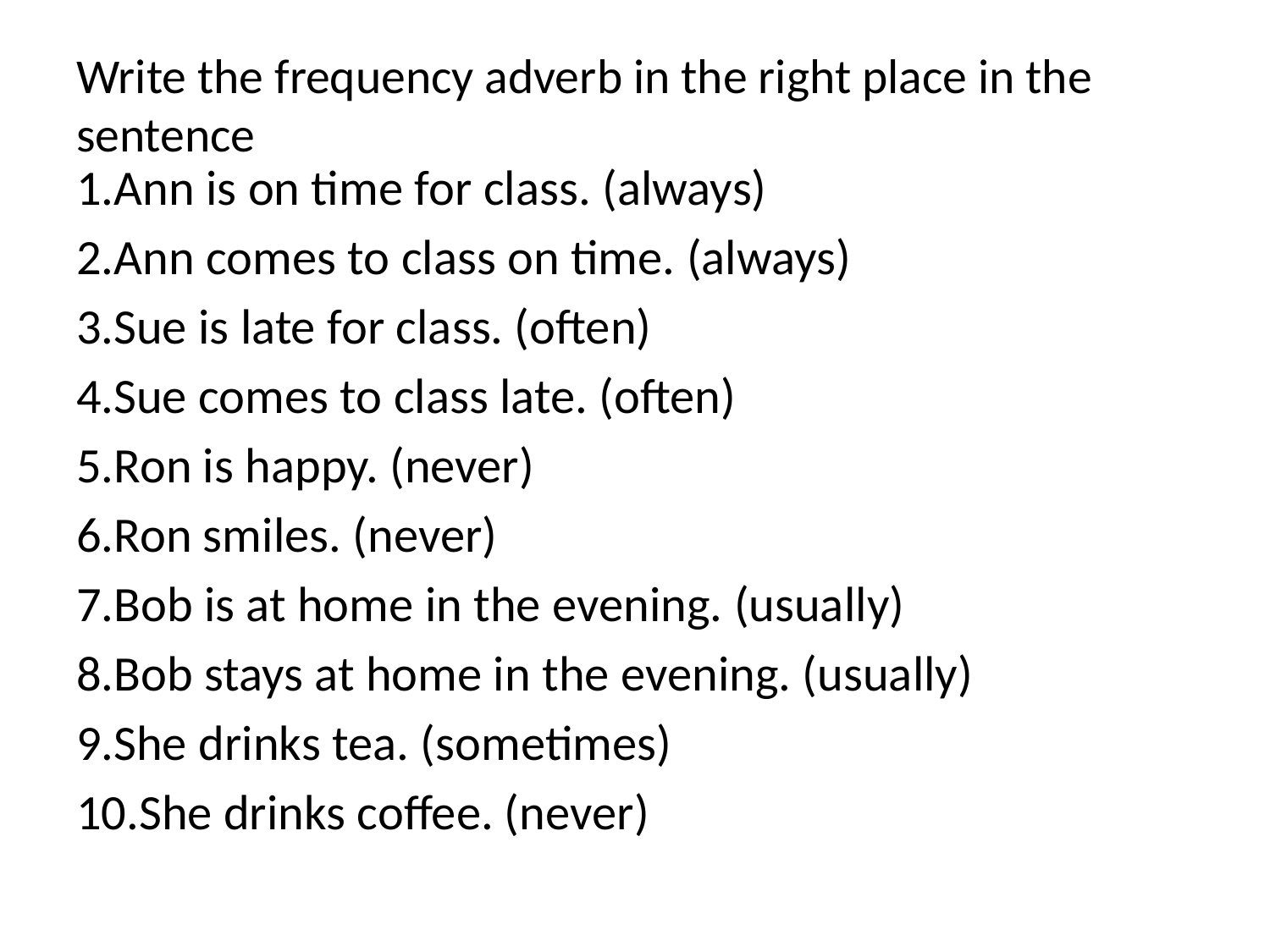

# Write the frequency adverb in the right place in the sentence
1.Ann is on time for class. (always)
2.Ann comes to class on time. (always)
3.Sue is late for class. (often)
4.Sue comes to class late. (often)
5.Ron is happy. (never)
6.Ron smiles. (never)
7.Bob is at home in the evening. (usually)
8.Bob stays at home in the evening. (usually)
9.She drinks tea. (sometimes)
10.She drinks coffee. (never)